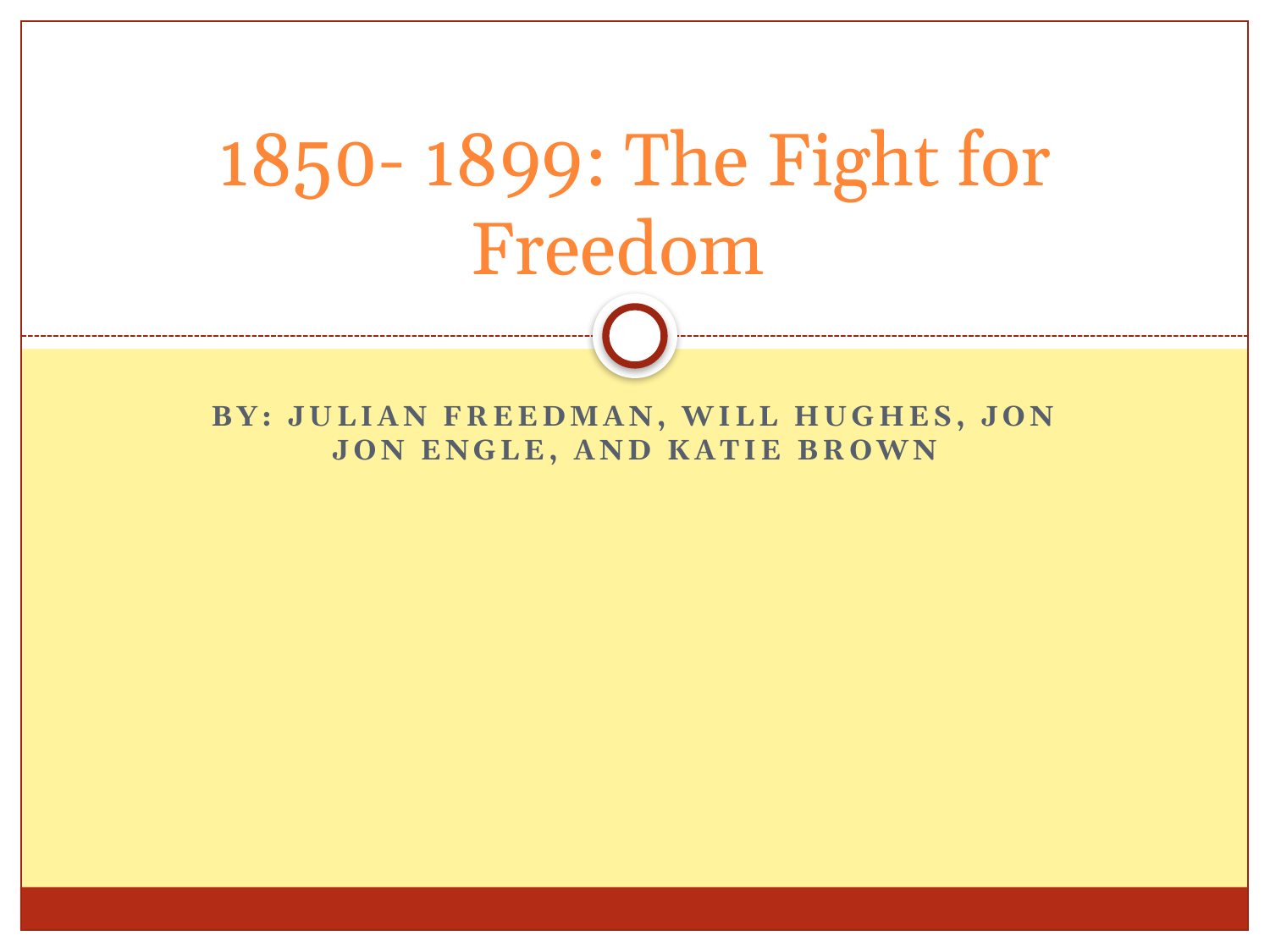

# 1850- 1899: The Fight for Freedom
By: Julian Freedman, Will Hughes, Jon Jon Engle, and Katie Brown